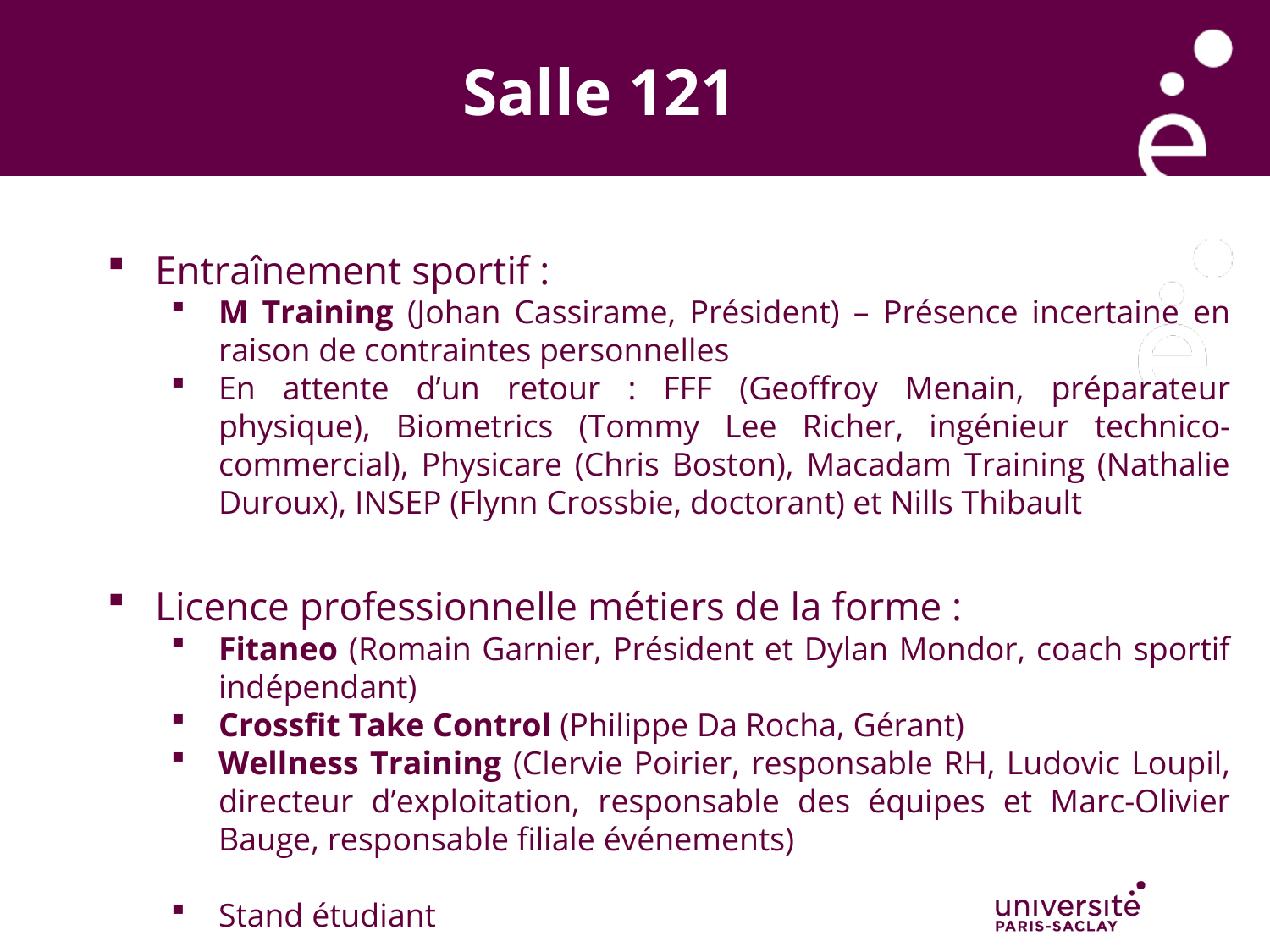

Salle 121
Entraînement sportif :
M Training (Johan Cassirame, Président) – Présence incertaine en raison de contraintes personnelles
En attente d’un retour : FFF (Geoffroy Menain, préparateur physique), Biometrics (Tommy Lee Richer, ingénieur technico-commercial), Physicare (Chris Boston), Macadam Training (Nathalie Duroux), INSEP (Flynn Crossbie, doctorant) et Nills Thibault

Licence professionnelle métiers de la forme :
Fitaneo (Romain Garnier, Président et Dylan Mondor, coach sportif indépendant)
Crossfit Take Control (Philippe Da Rocha, Gérant)
Wellness Training (Clervie Poirier, responsable RH, Ludovic Loupil, directeur d’exploitation, responsable des équipes et Marc-Olivier Bauge, responsable filiale événements)

Stand étudiant